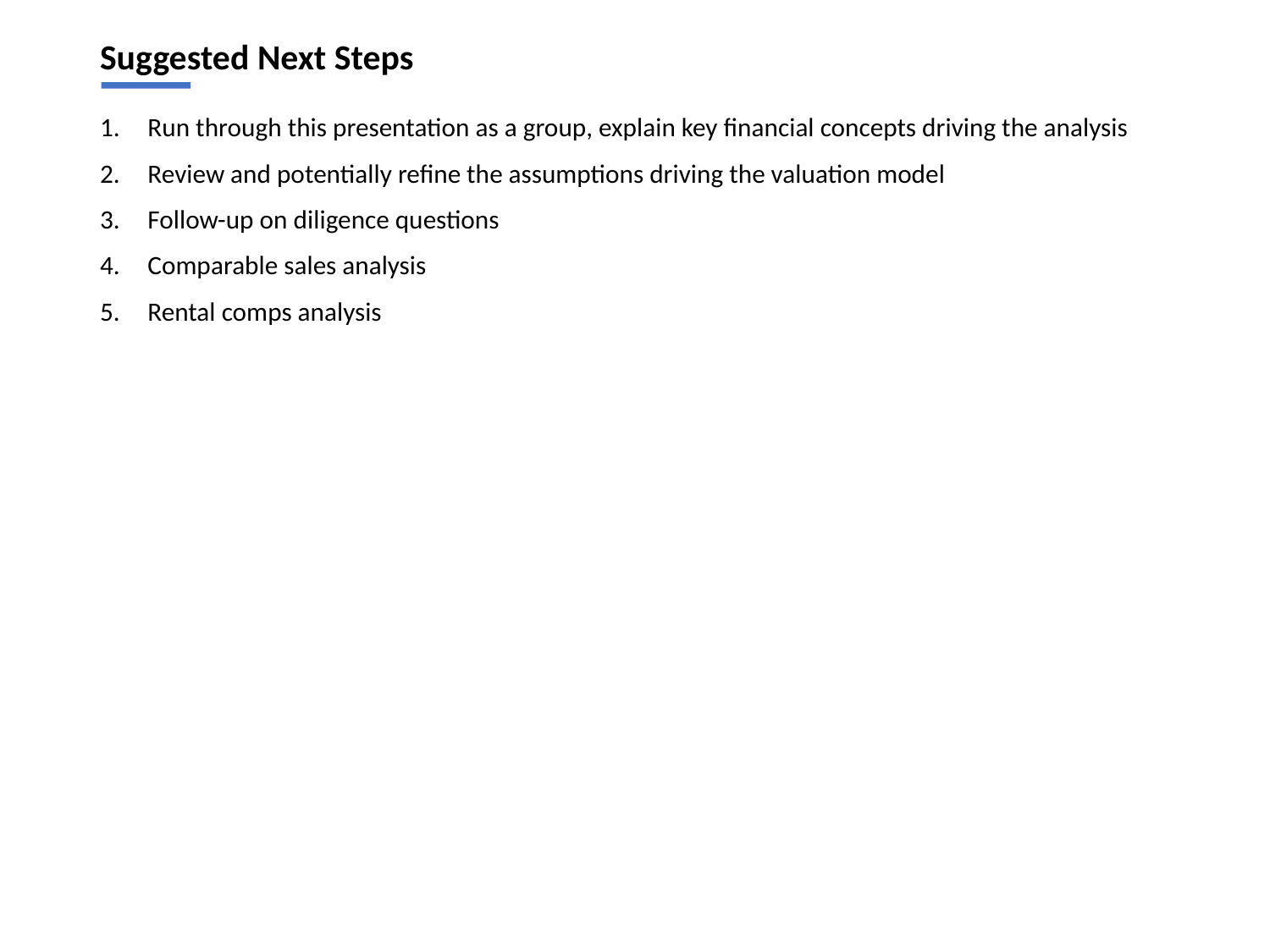

# Suggested Next Steps

Run through this presentation as a group, explain key financial concepts driving the analysis
Review and potentially refine the assumptions driving the valuation model
Follow-up on diligence questions
Comparable sales analysis
Rental comps analysis